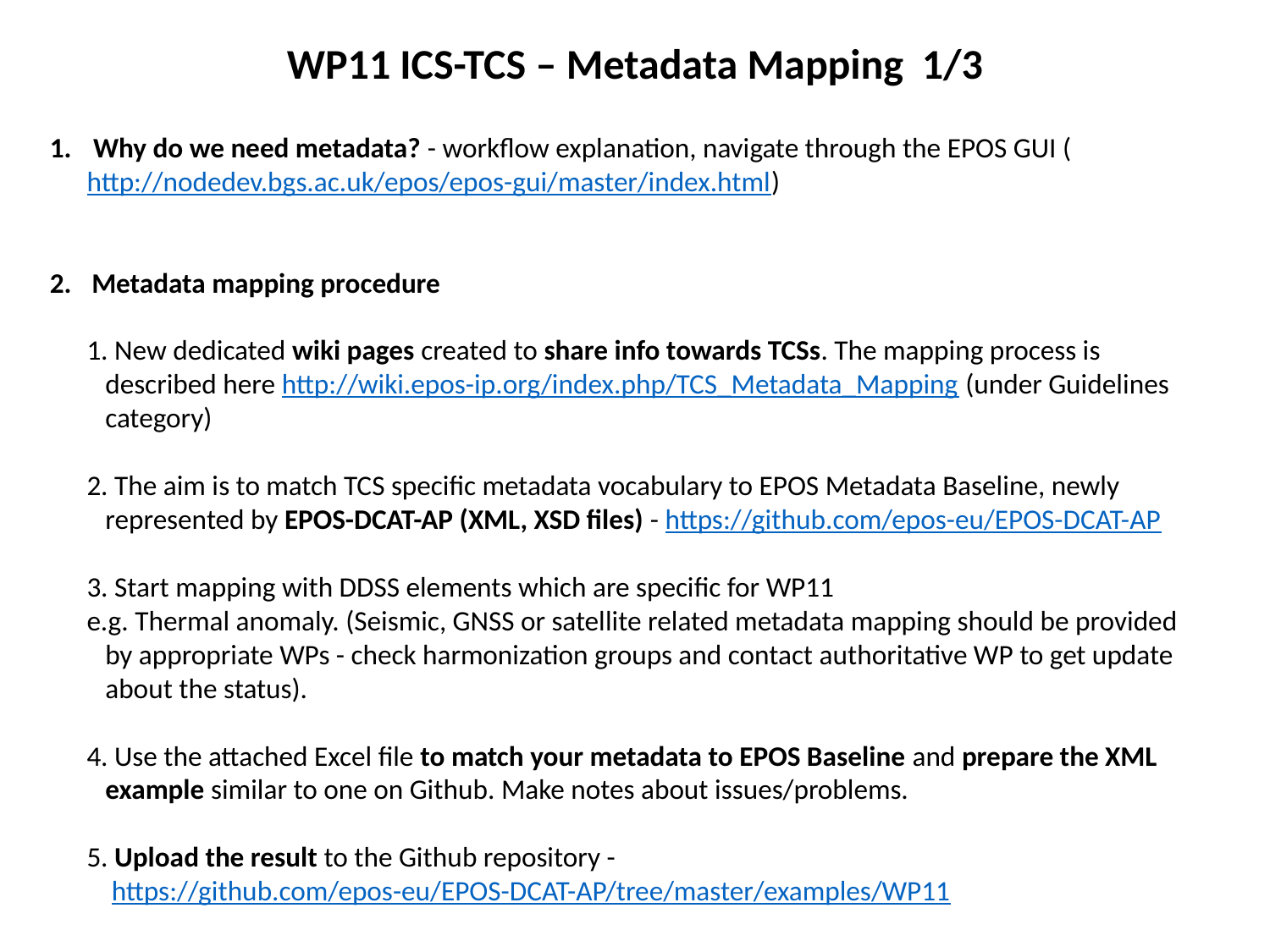

WP11 ICS-TCS – Metadata Mapping	1/3
 Why do we need metadata? - workflow explanation, navigate through the EPOS GUI (http://nodedev.bgs.ac.uk/epos/epos-gui/master/index.html)

 Metadata mapping procedure

1. New dedicated wiki pages created to share info towards TCSs. The mapping process is described here http://wiki.epos-ip.org/index.php/TCS_Metadata_Mapping (under Guidelines category)

2. The aim is to match TCS specific metadata vocabulary to EPOS Metadata Baseline, newly represented by EPOS-DCAT-AP (XML, XSD files) - https://github.com/epos-eu/EPOS-DCAT-AP

3. Start mapping with DDSS elements which are specific for WP11
e.g. Thermal anomaly. (Seismic, GNSS or satellite related metadata mapping should be provided by appropriate WPs - check harmonization groups and contact authoritative WP to get update about the status).

4. Use the attached Excel file to match your metadata to EPOS Baseline and prepare the XML example similar to one on Github. Make notes about issues/problems.

5. Upload the result to the Github repository -
 https://github.com/epos-eu/EPOS-DCAT-AP/tree/master/examples/WP11